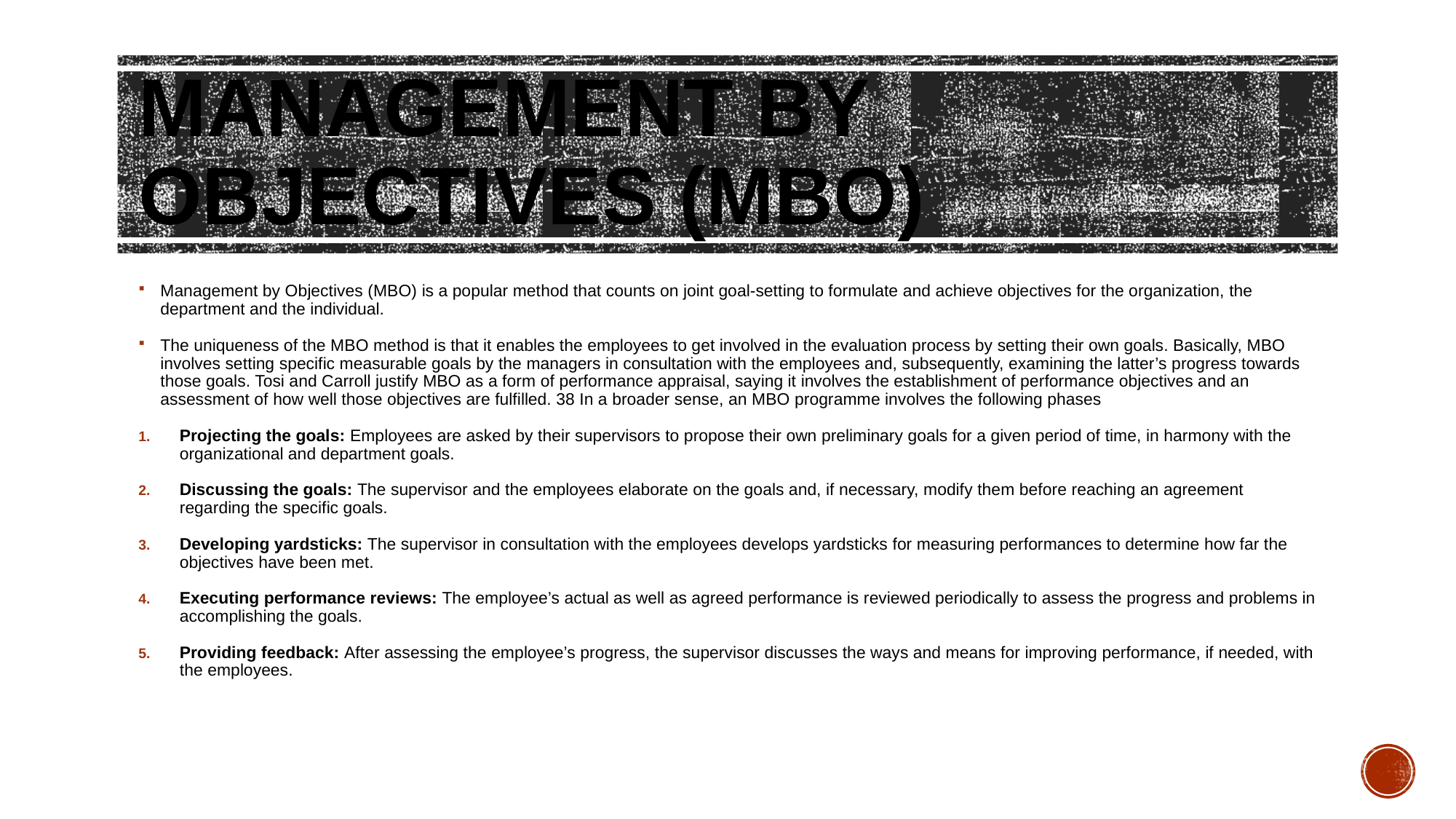

# Management by Objectives (MBO)

Management by Objectives (MBO) is a popular method that counts on joint goal-setting to formulate and achieve objectives for the organization, the department and the individual.
The uniqueness of the MBO method is that it enables the employees to get involved in the evaluation process by setting their own goals. Basically, MBO involves setting specific measurable goals by the managers in consultation with the employees and, subsequently, examining the latter’s progress towards those goals. Tosi and Carroll justify MBO as a form of performance appraisal, saying it involves the establishment of performance objectives and an assessment of how well those objectives are fulfilled. 38 In a broader sense, an MBO programme involves the following phases
Projecting the goals: Employees are asked by their supervisors to propose their own preliminary goals for a given period of time, in harmony with the organizational and department goals.
Discussing the goals: The supervisor and the employees elaborate on the goals and, if necessary, modify them before reaching an agreement regarding the specific goals.
Developing yardsticks: The supervisor in consultation with the employees develops yardsticks for measuring performances to determine how far the objectives have been met.
Executing performance reviews: The employee’s actual as well as agreed performance is reviewed periodically to assess the progress and problems in accomplishing the goals.
Providing feedback: After assessing the employee’s progress, the supervisor discusses the ways and means for improving performance, if needed, with the employees.